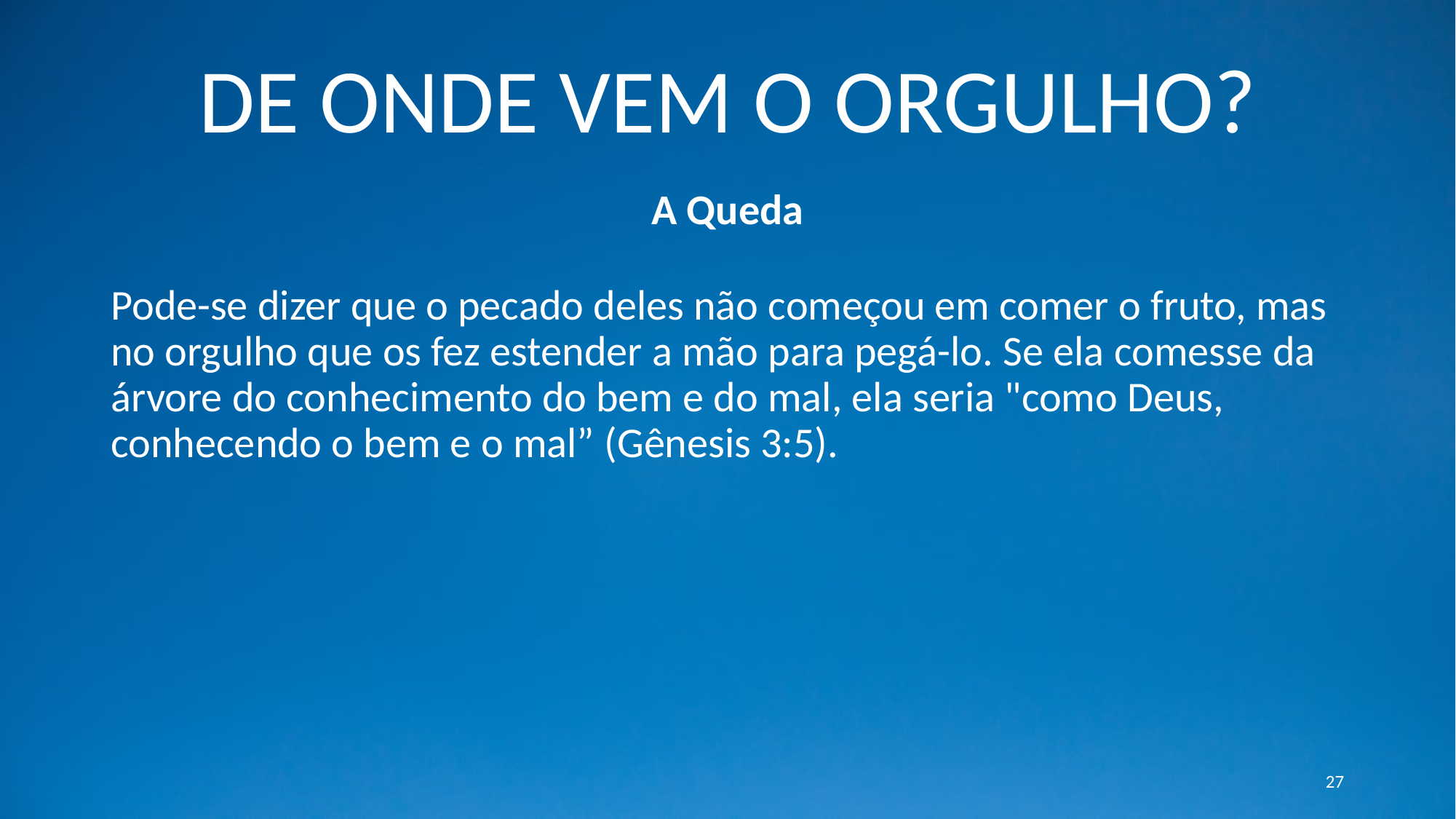

# DE ONDE VEM O ORGULHO?
A Queda

Pode-se dizer que o pecado deles não começou em comer o fruto, mas no orgulho que os fez estender a mão para pegá-lo. Se ela comesse da árvore do conhecimento do bem e do mal, ela seria "como Deus, conhecendo o bem e o mal” (Gênesis 3:5).

27